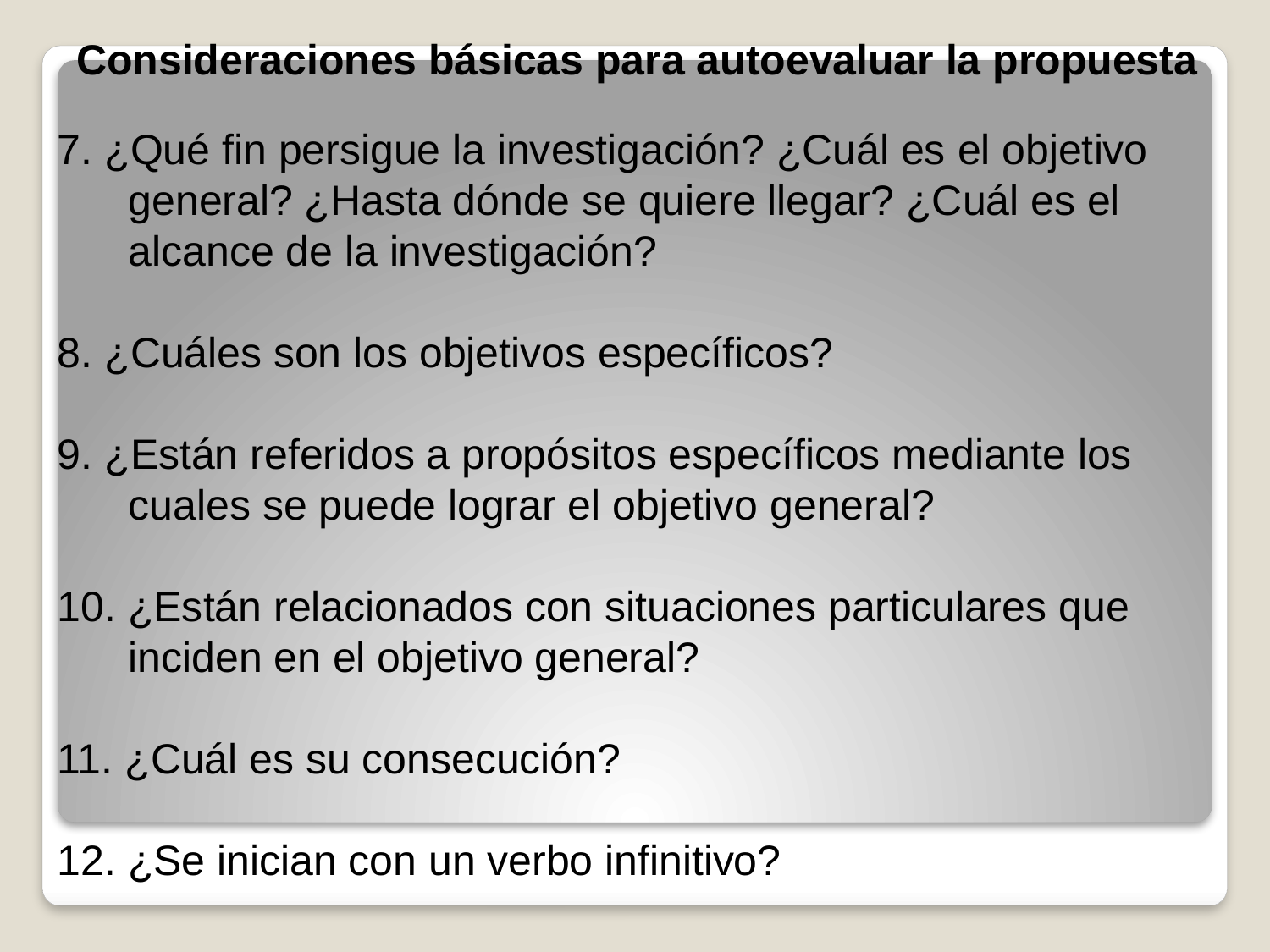

Consideraciones básicas para autoevaluar la propuesta

7. ¿Qué fin persigue la investigación? ¿Cuál es el objetivo
      general? ¿Hasta dónde se quiere llegar? ¿Cuál es el
      alcance de la investigación?

8. ¿Cuáles son los objetivos específicos?

9. ¿Están referidos a propósitos específicos mediante los
      cuales se puede lograr el objetivo general?

10. ¿Están relacionados con situaciones particulares que
      inciden en el objetivo general?

11. ¿Cuál es su consecución?

12. ¿Se inician con un verbo infinitivo?